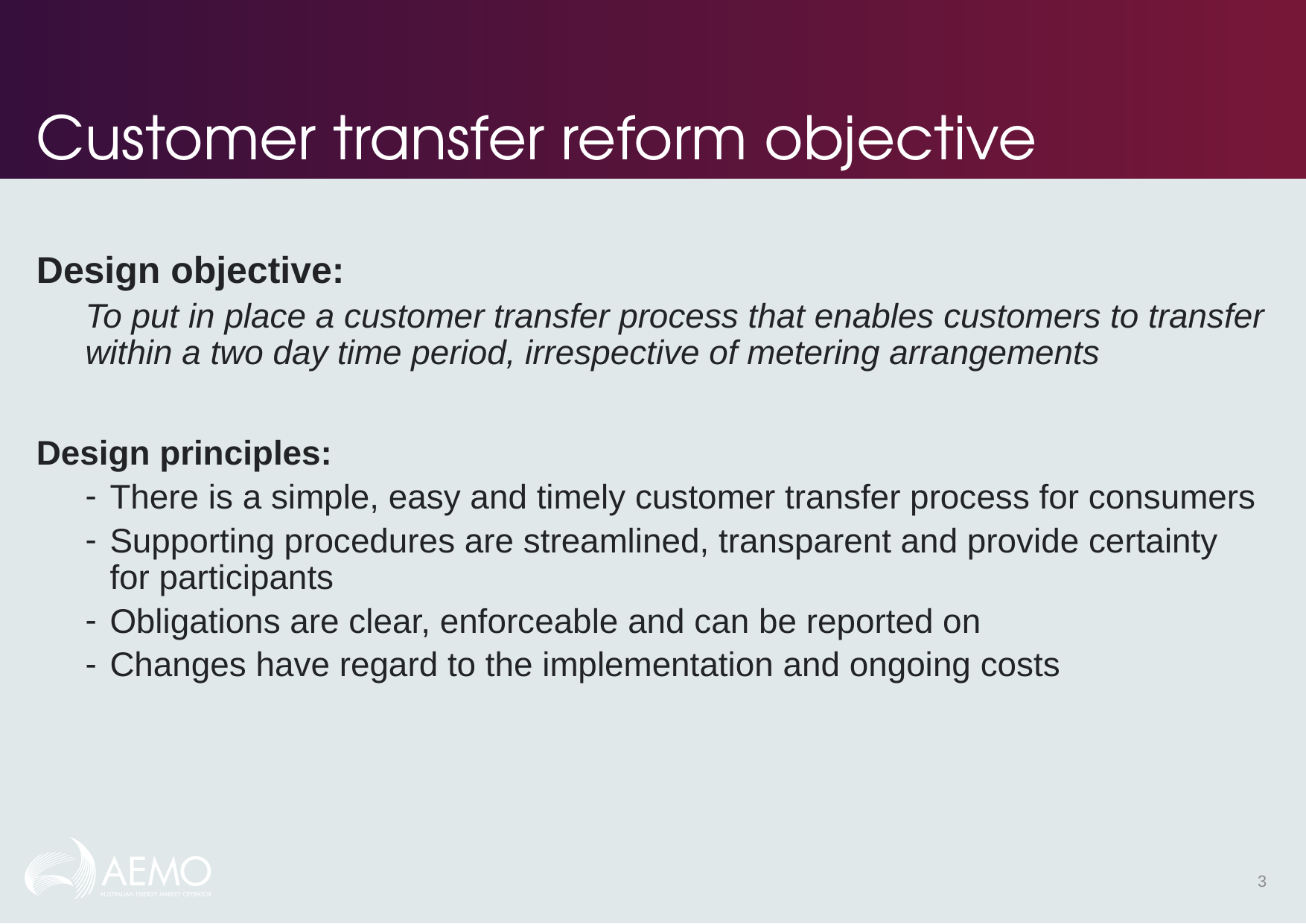

# Customer transfer reform objective
Design objective:
To put in place a customer transfer process that enables customers to transfer within a two day time period, irrespective of metering arrangements

Design principles:
There is a simple, easy and timely customer transfer process for consumers
Supporting procedures are streamlined, transparent and provide certainty for participants
Obligations are clear, enforceable and can be reported on
Changes have regard to the implementation and ongoing costs
3